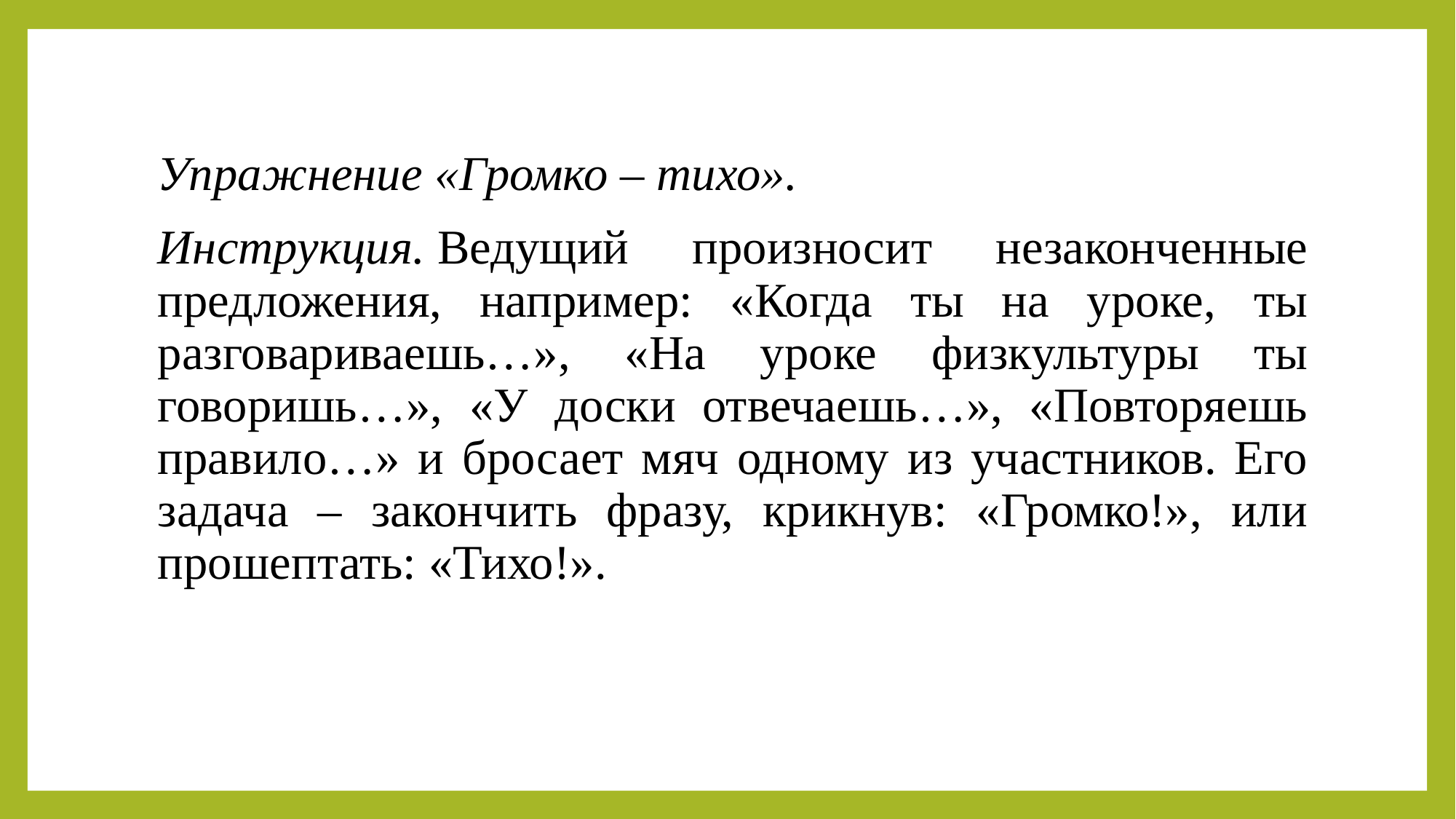

Упражнение «Громко – тихо».
Инструкция. Ведущий произносит незаконченные предложения, например: «Когда ты на уроке, ты разговариваешь…», «На уроке физкультуры ты говоришь…», «У доски отвечаешь…», «Повторяешь правило…» и бросает мяч одному из участников. Его задача – закончить фразу, крикнув: «Громко!», или прошептать: «Тихо!».